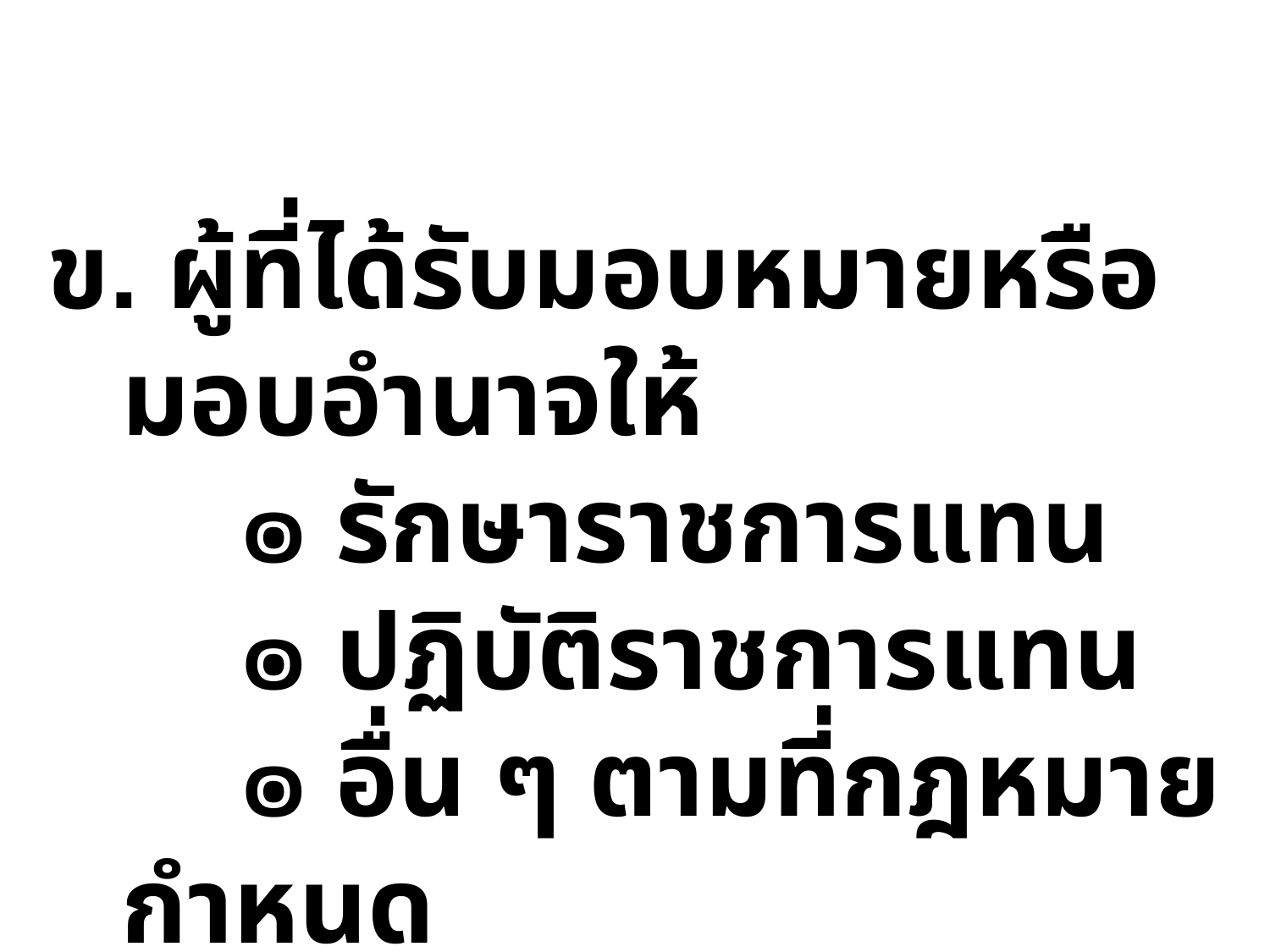

ผู้ที่ได้รับมอบหมายหรือมอบอำนาจให้
       ๏ รักษาราชการแทน
       ๏ ปฏิบัติราชการแทน
       ๏ อื่น ๆ ตามที่กฎหมายกำหนด